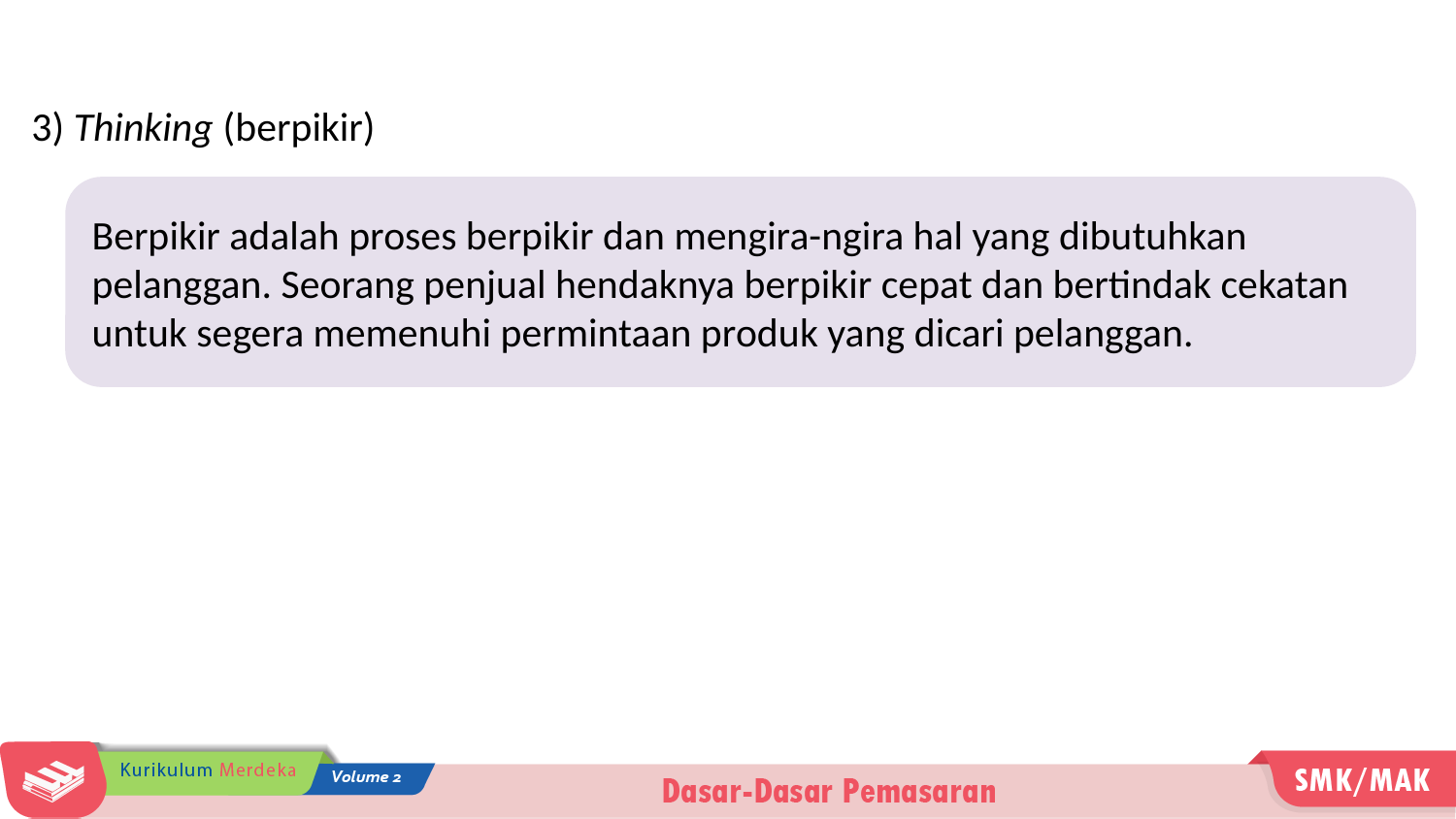

3) Thinking (berpikir)
Berpikir adalah proses berpikir dan mengira-ngira hal yang dibutuhkan pelanggan. Seorang penjual hendaknya berpikir cepat dan bertindak cekatan untuk segera memenuhi permintaan produk yang dicari pelanggan.